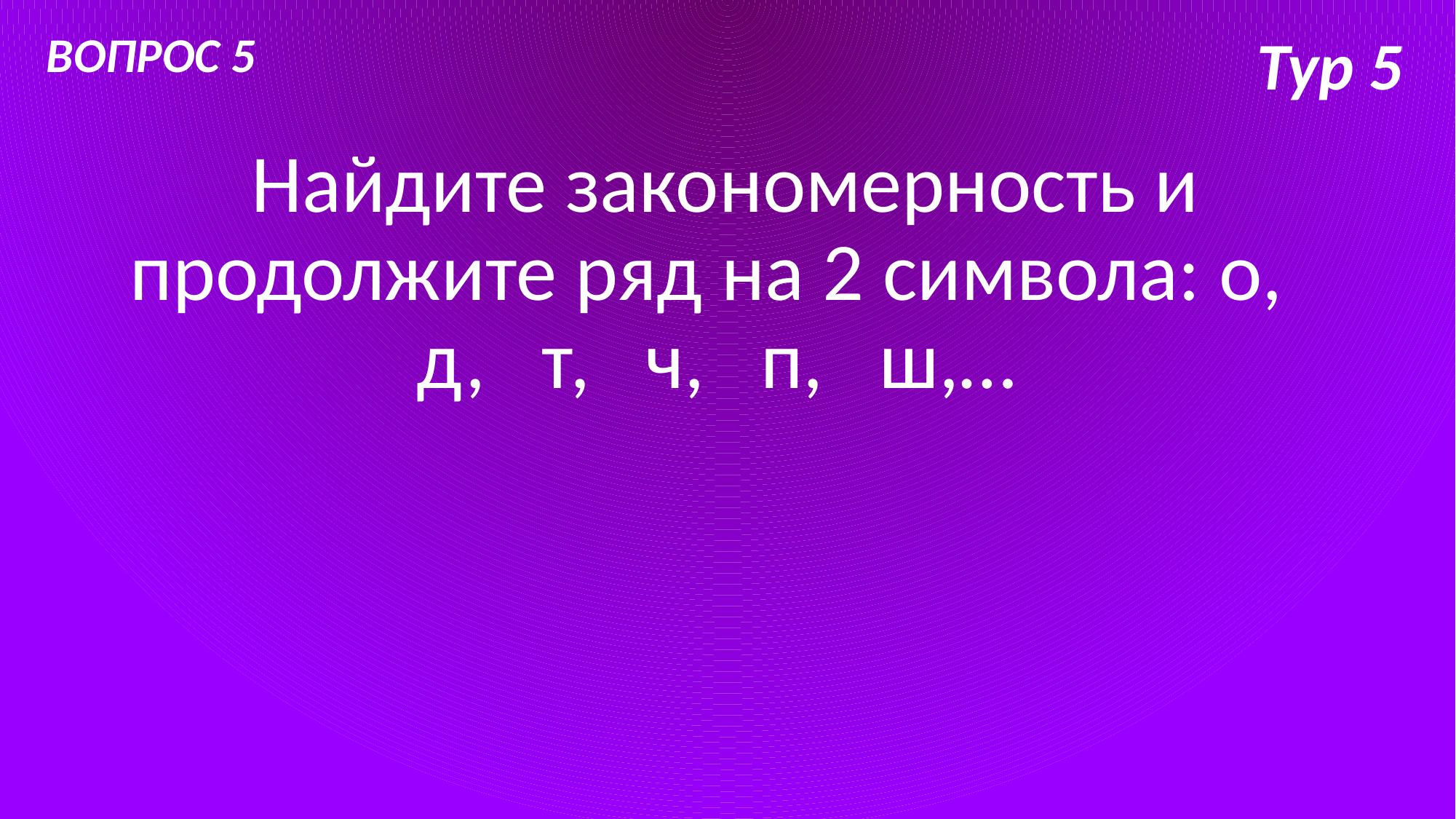

ВОПРОС 5
# Тур 5
Найдите закономерность и продолжите ряд на 2 символа: о,   д,   т,   ч,   п,   ш,…